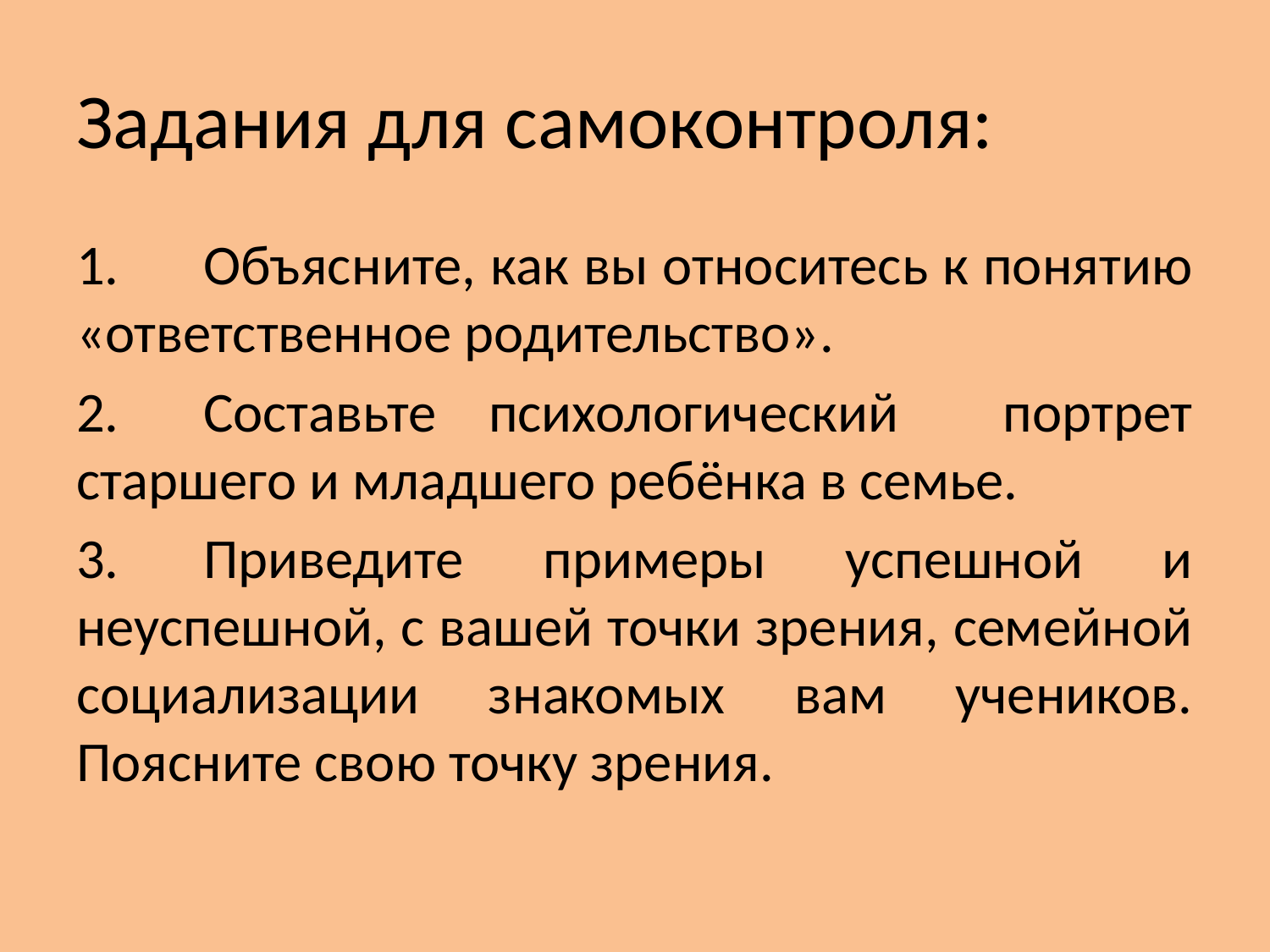

# Задания для самоконтроля:
1.	Объясните, как вы относитесь к понятию «ответственное родительство».
2.	Составьте психологический  портрет старшего и младшего ребёнка в семье.
3.	Приведите примеры успешной и неуспешной, с вашей точки зрения, семейной социализации знакомых вам учеников. Поясните свою точку зрения.